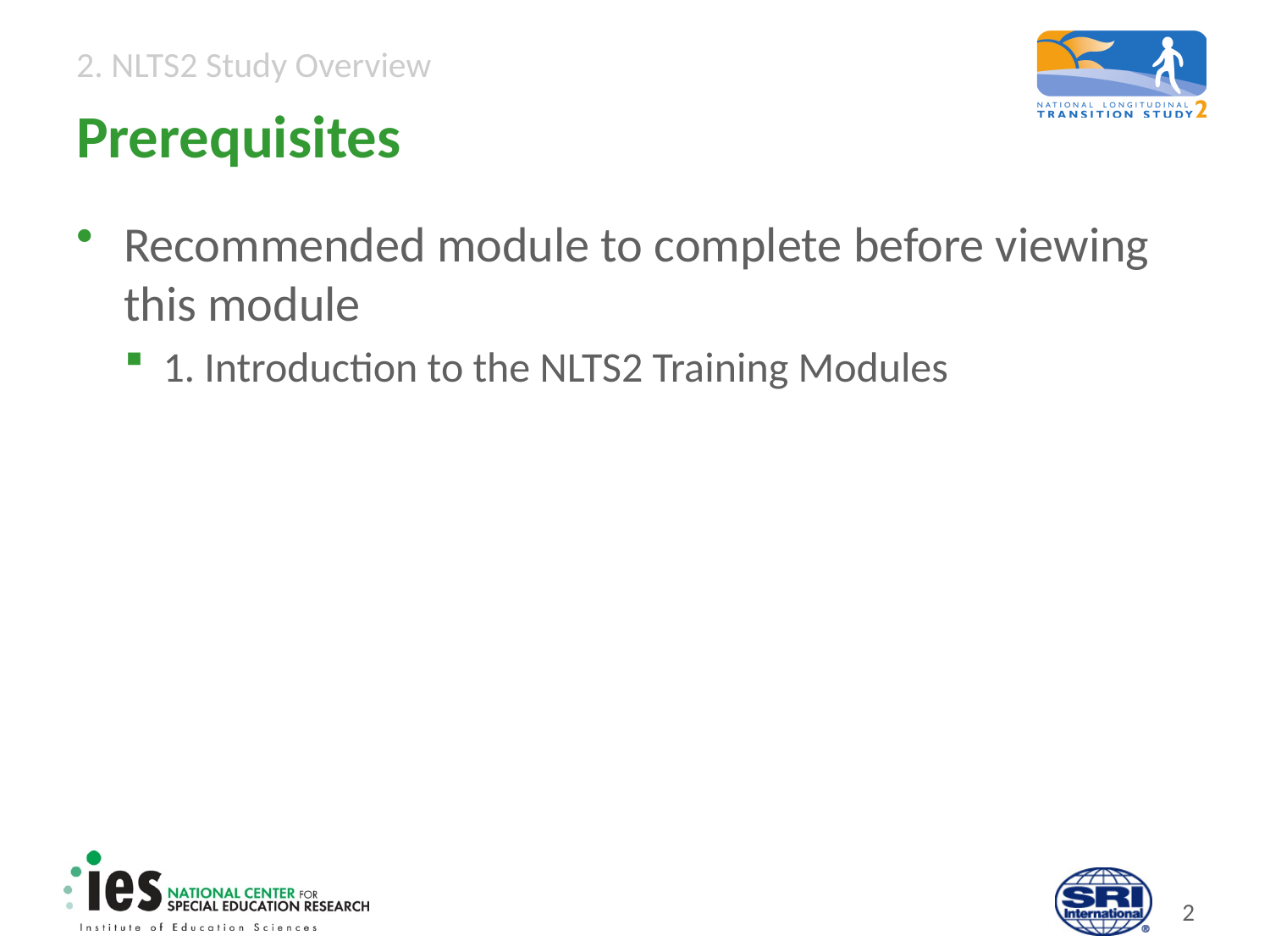

# Prerequisites
Recommended module to complete before viewing this module
1. Introduction to the NLTS2 Training Modules
2